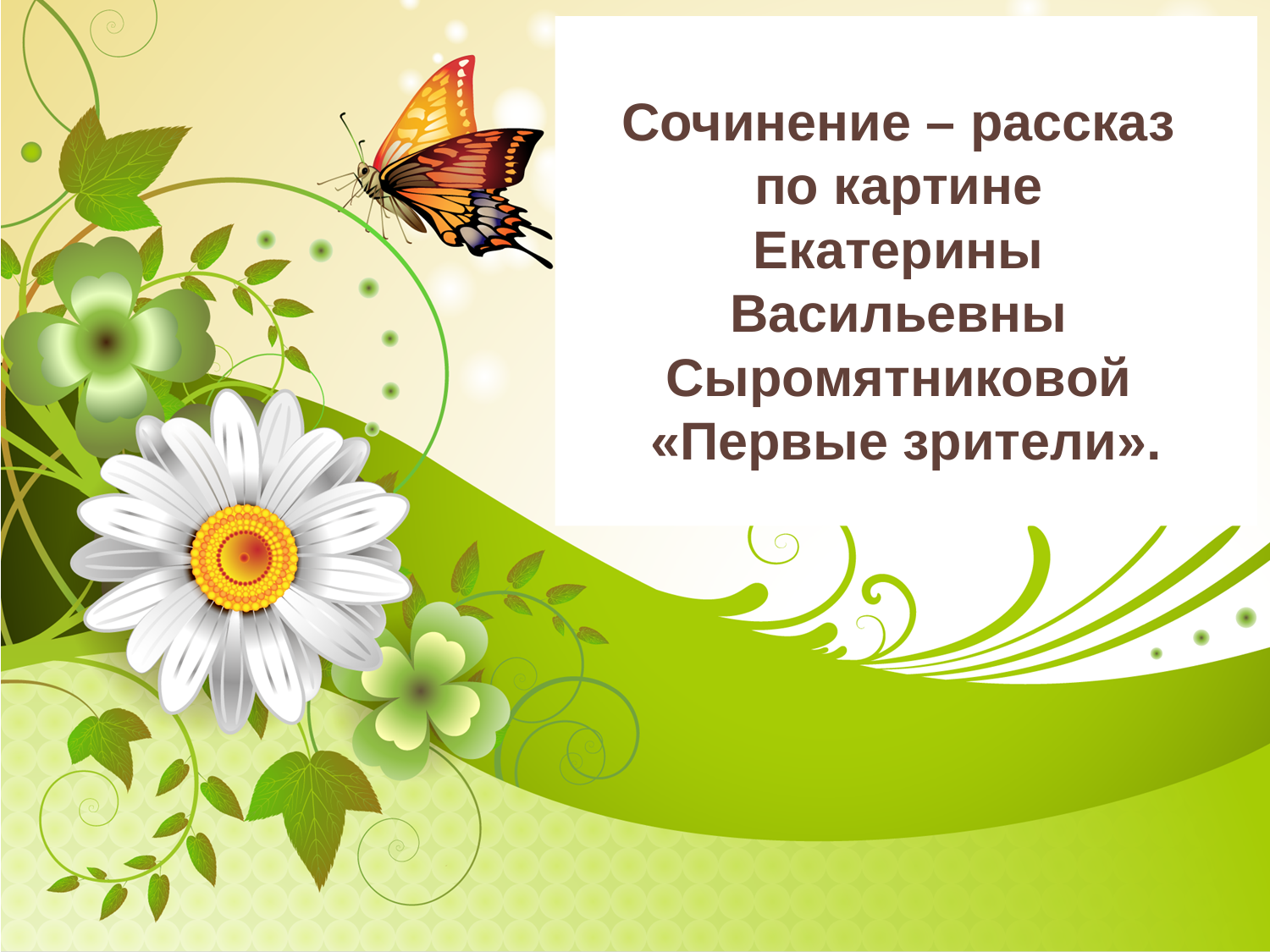

# Сочинение – рассказ по картине Екатерины Васильевны  Сыромятниковой «Первые зрители».